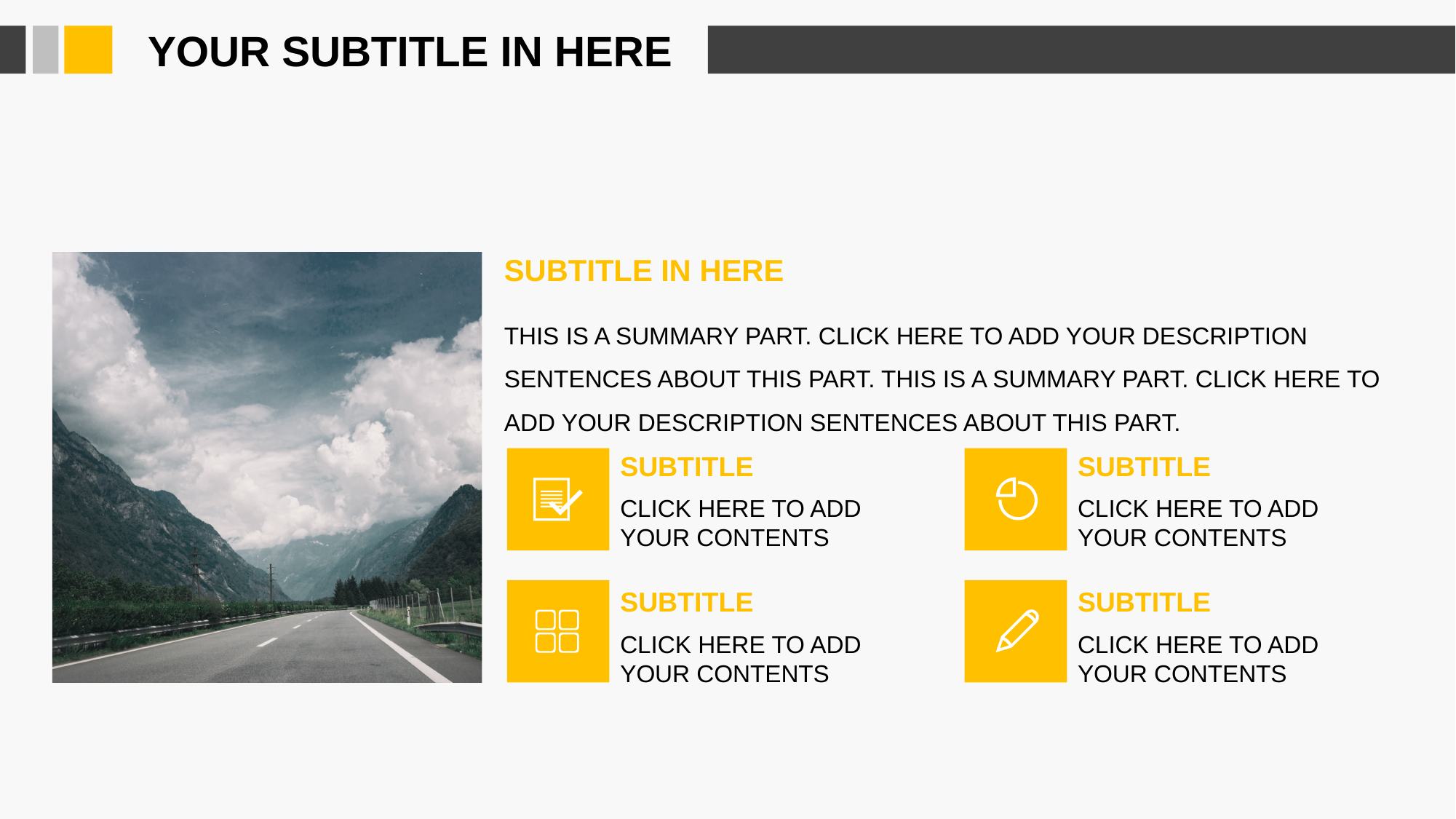

YOUR SUBTITLE IN HERE

SUBTITLE IN HERE

THIS IS A SUMMARY PART. CLICK HERE TO ADD YOUR DESCRIPTION SENTENCES ABOUT THIS PART. THIS IS A SUMMARY PART. CLICK HERE TO ADD YOUR DESCRIPTION SENTENCES ABOUT THIS PART.
SUBTITLE
SUBTITLE

CLICK HERE TO ADD YOUR CONTENTS
CLICK HERE TO ADD YOUR CONTENTS
SUBTITLE
SUBTITLE

CLICK HERE TO ADD YOUR CONTENTS
CLICK HERE TO ADD YOUR CONTENTS